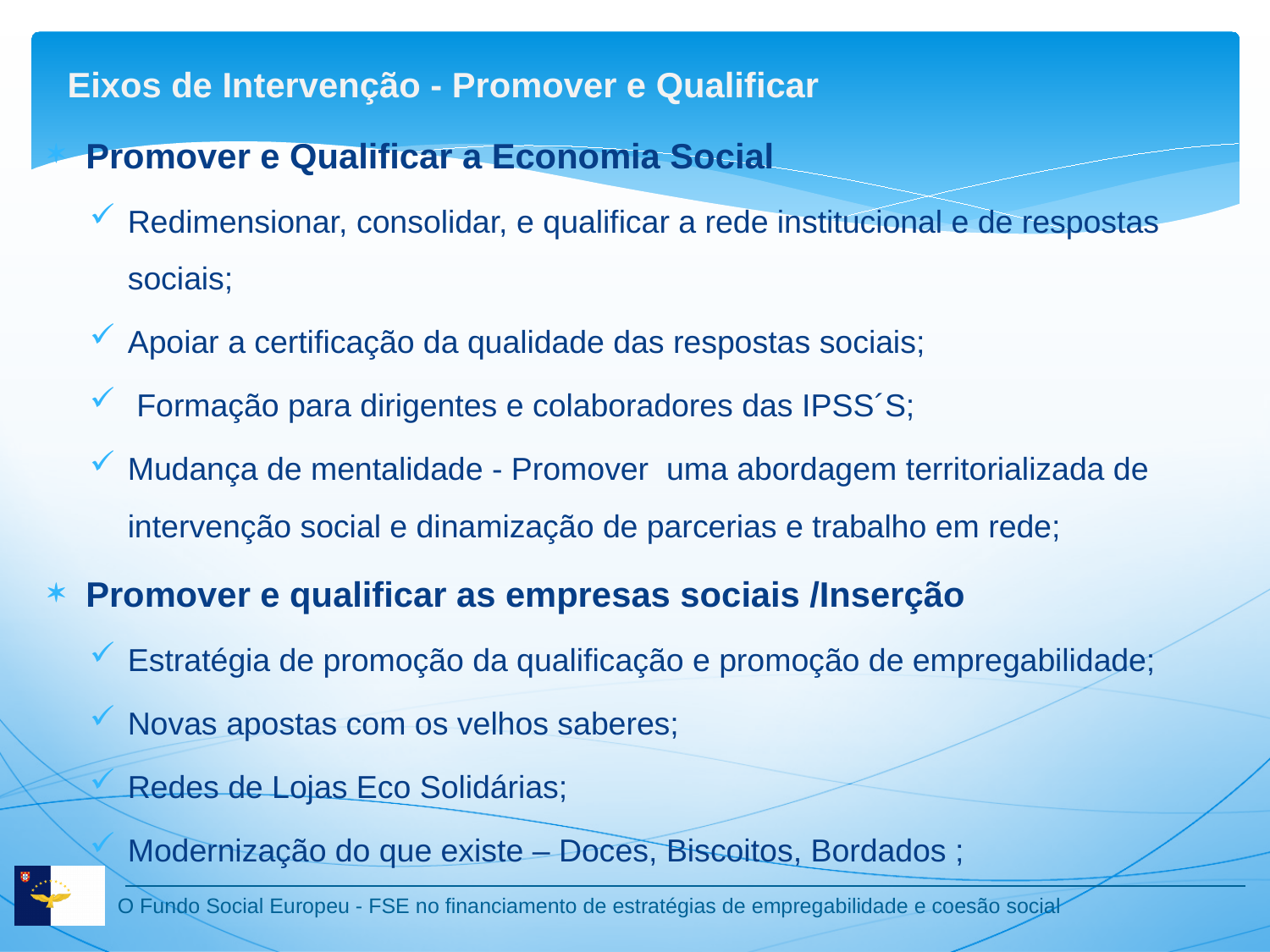

Eixos de Intervenção - Promover e Qualificar
Promover e Qualificar a Economia Social
Redimensionar, consolidar, e qualificar a rede institucional e de respostas sociais;
Apoiar a certificação da qualidade das respostas sociais;
 Formação para dirigentes e colaboradores das IPSS´S;
Mudança de mentalidade - Promover  uma abordagem territorializada de intervenção social e dinamização de parcerias e trabalho em rede;
Promover e qualificar as empresas sociais /Inserção
Estratégia de promoção da qualificação e promoção de empregabilidade;
Novas apostas com os velhos saberes;
Redes de Lojas Eco Solidárias;
Modernização do que existe – Doces, Biscoitos, Bordados ;